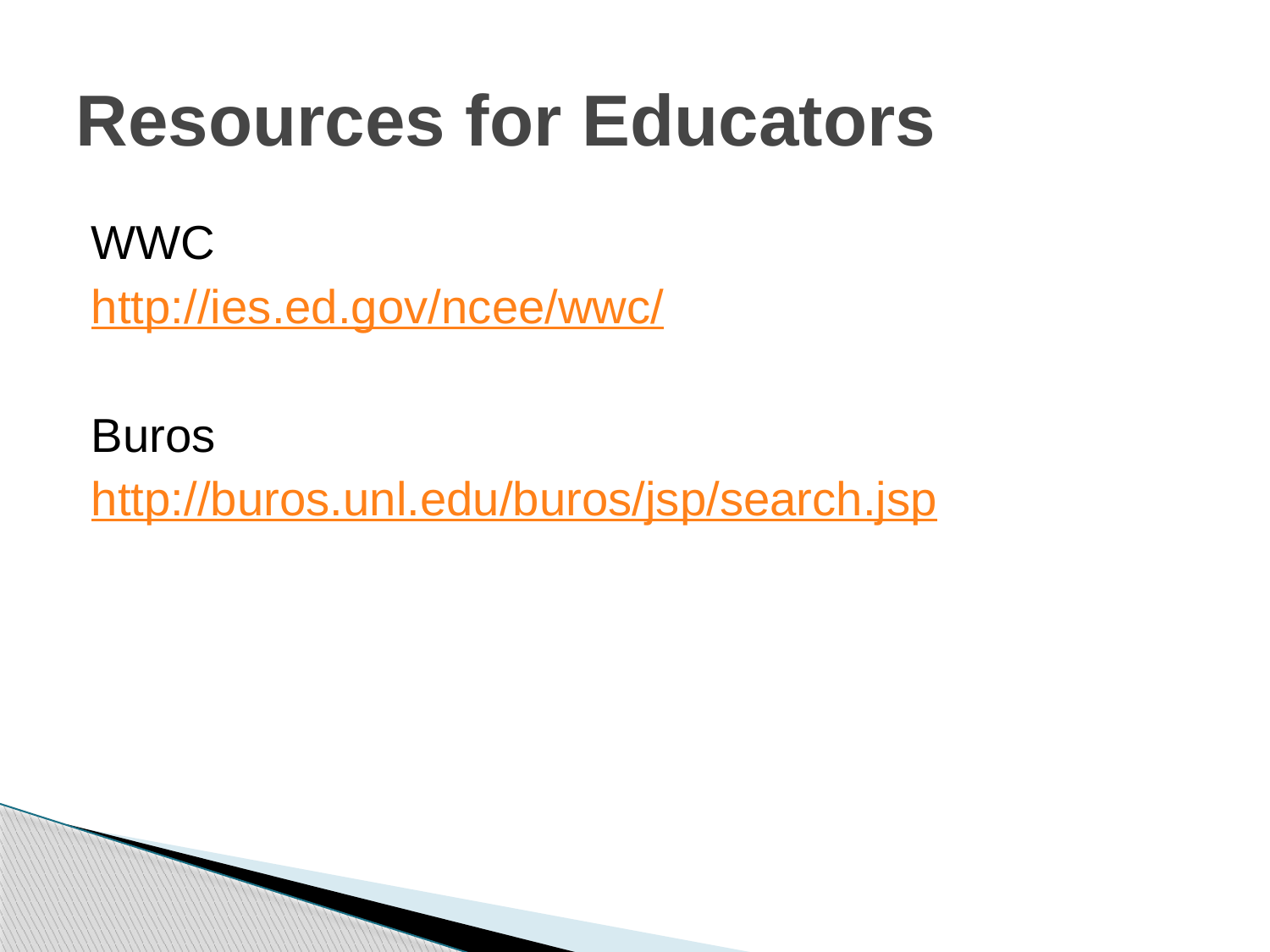

# Resources for Educators
WWC
http://ies.ed.gov/ncee/wwc/

Buros
http://buros.unl.edu/buros/jsp/search.jsp